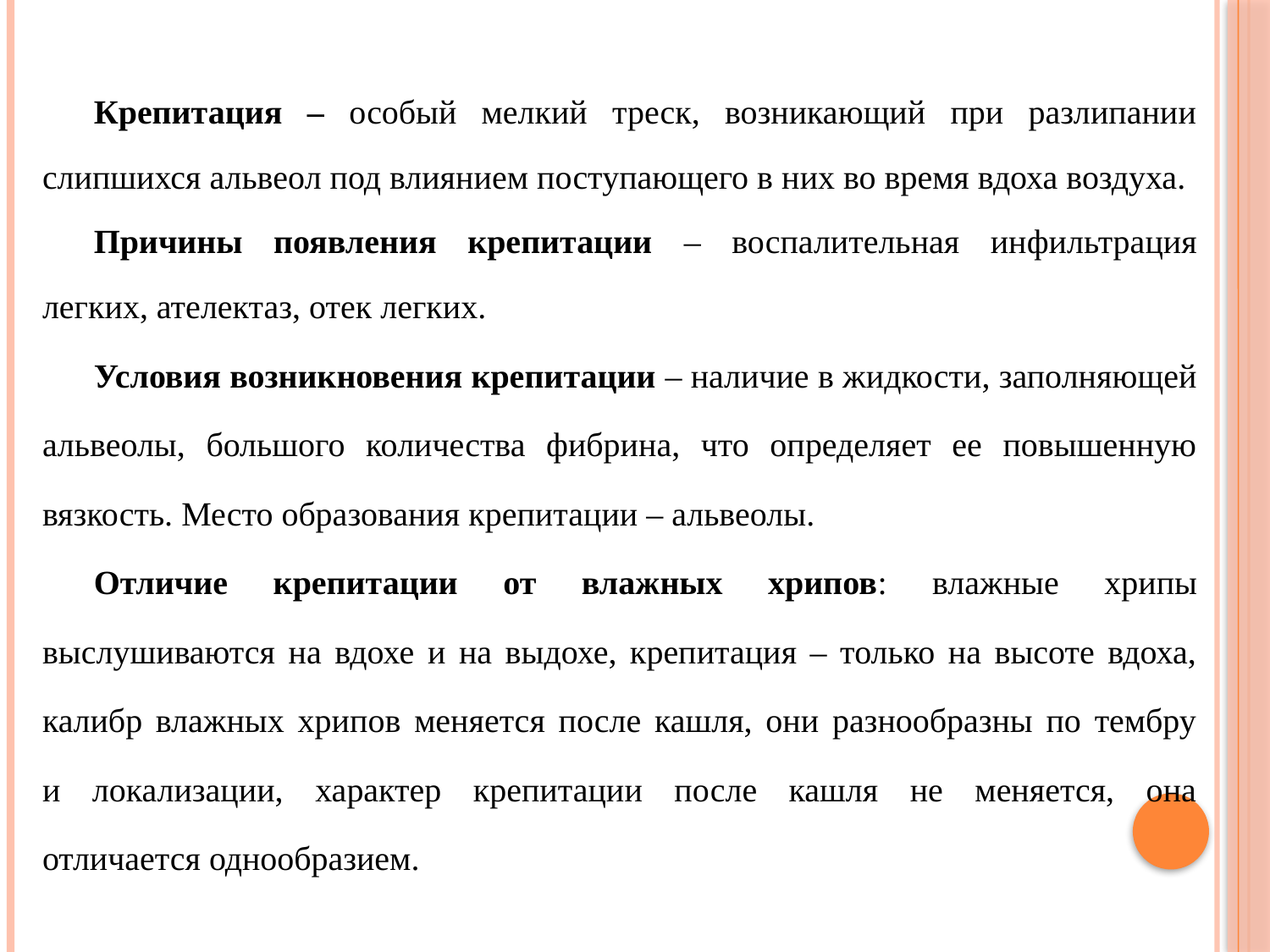

Крепитация – особый мелкий треск, возникающий при разлипании слипшихся альвеол под влиянием поступающего в них во время вдоха воздуха.
Причины появления крепитации – воспалительная инфильтрация легких, ателектаз, отек легких.
Условия возникновения крепитации – наличие в жидкости, заполняющей альвеолы, большого количества фибрина, что определяет ее повышенную вязкость. Место образования крепитации – альвеолы.
Отличие крепитации от влажных хрипов: влажные хрипы
выслушиваются на вдохе и на выдохе, крепитация – только на высоте вдоха,
калибр влажных хрипов меняется после кашля, они разнообразны по тембру
и локализации, характер крепитации после кашля не меняется, она
отличается однообразием.